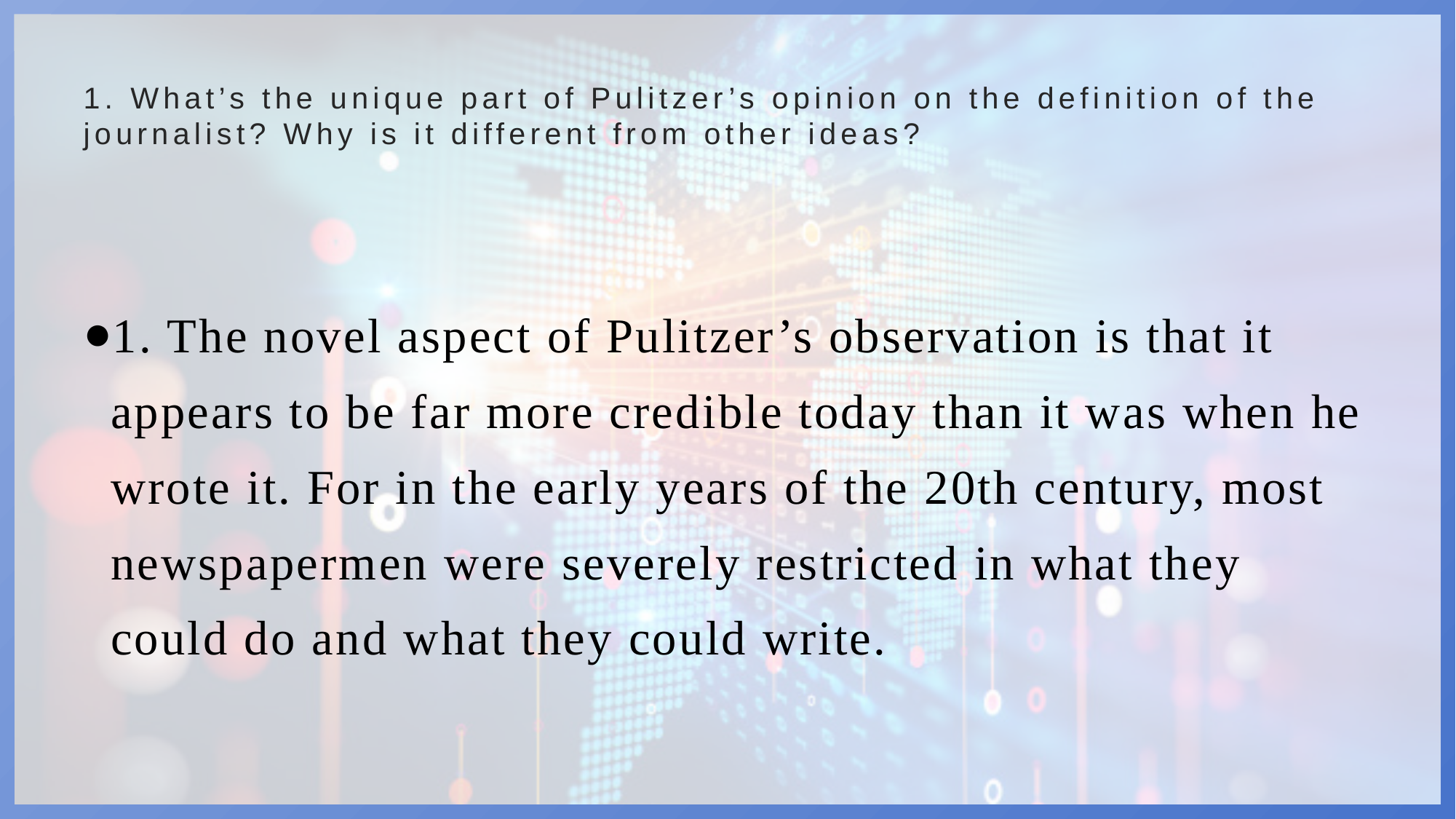

# 1. What’s the unique part of Pulitzer’s opinion on the definition of the journalist? Why is it different from other ideas?
1. The novel aspect of Pulitzer’s observation is that it appears to be far more credible today than it was when he wrote it. For in the early years of the 20th century, most newspapermen were severely restricted in what they could do and what they could write.